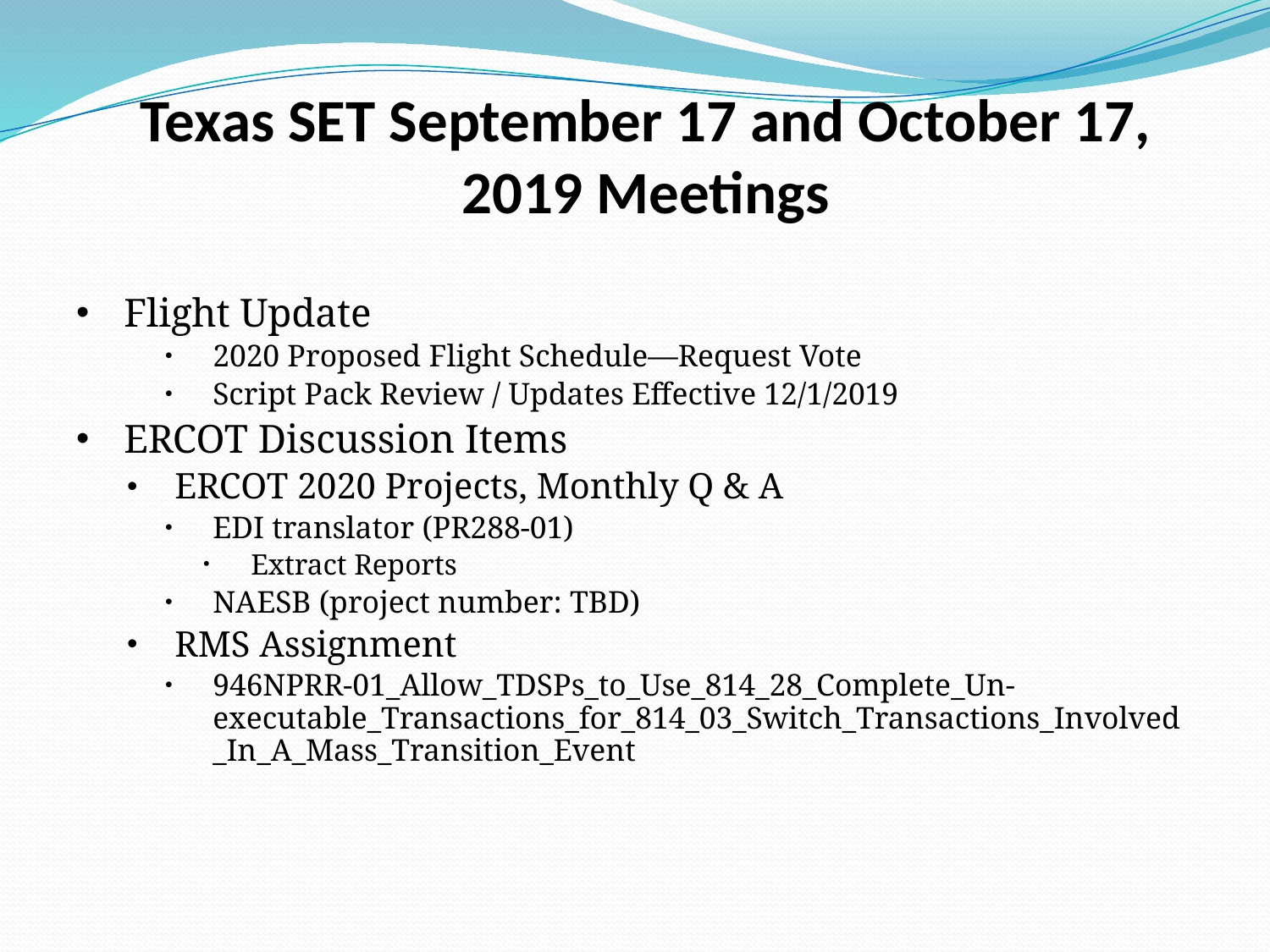

# Texas SET September 17 and October 17, 2019 Meetings

Flight Update
2020 Proposed Flight Schedule—Request Vote
Script Pack Review / Updates Effective 12/1/2019
ERCOT Discussion Items
ERCOT 2020 Projects, Monthly Q & A
EDI translator (PR288-01)
Extract Reports
NAESB (project number: TBD)
RMS Assignment
946NPRR-01_Allow_TDSPs_to_Use_814_28_Complete_Un-executable_Transactions_for_814_03_Switch_Transactions_Involved_In_A_Mass_Transition_Event